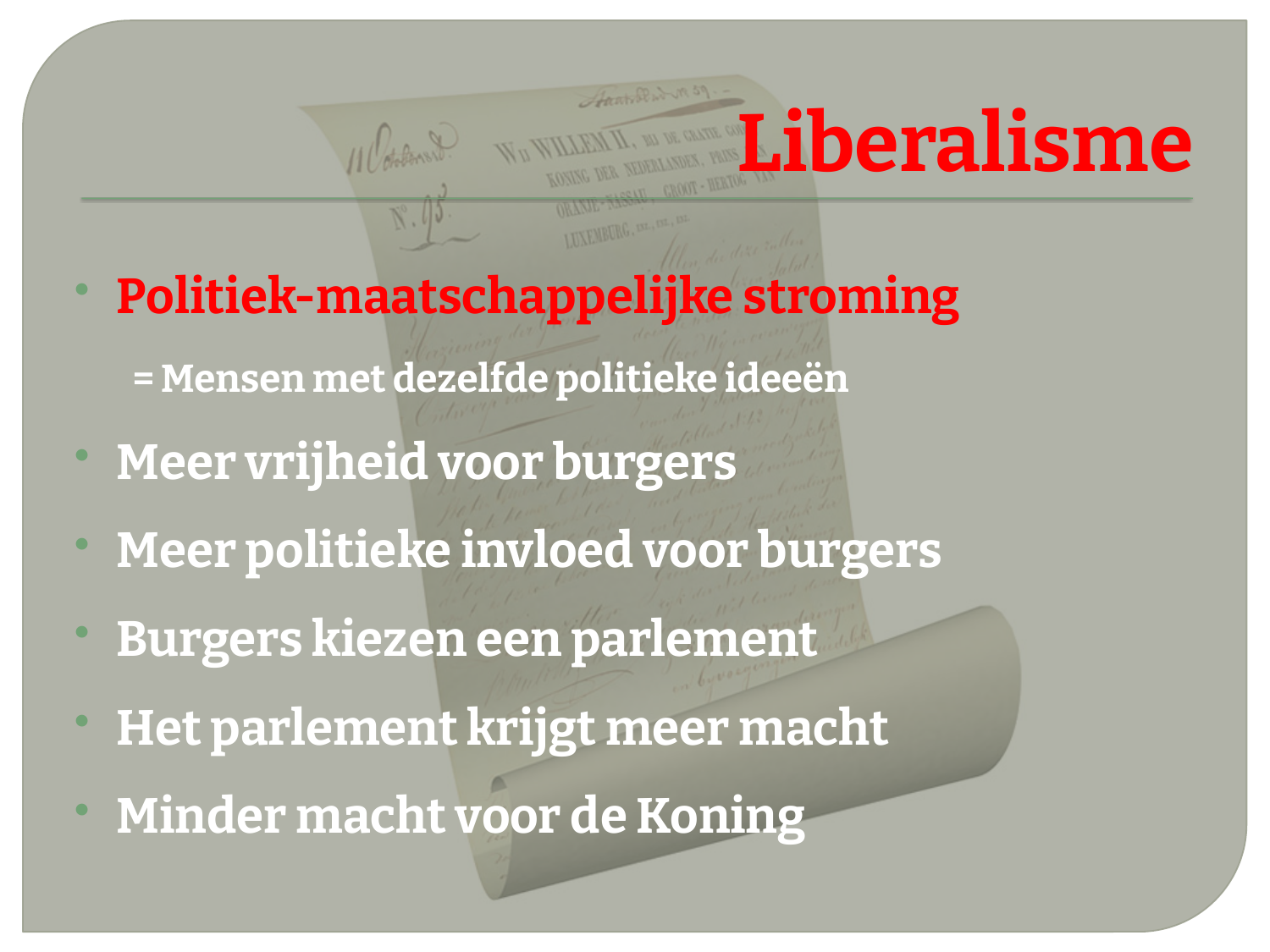

# Liberalisme
Politiek-maatschappelijke stroming
= Mensen met dezelfde politieke ideeën
Meer vrijheid voor burgers
Meer politieke invloed voor burgers
Burgers kiezen een parlement
Het parlement krijgt meer macht
Minder macht voor de Koning